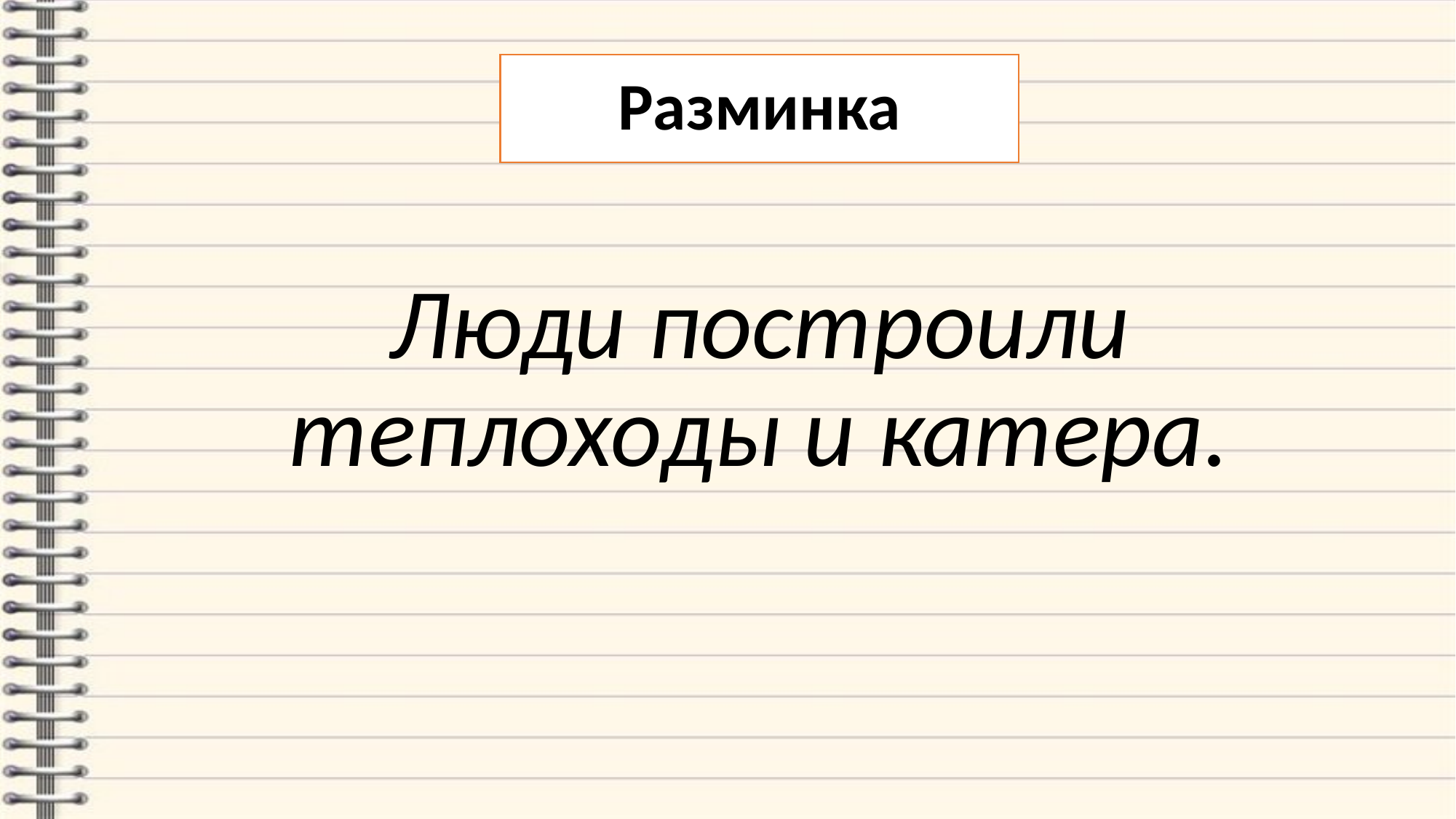

# Разминка
Люди построили теплоходы и катера.